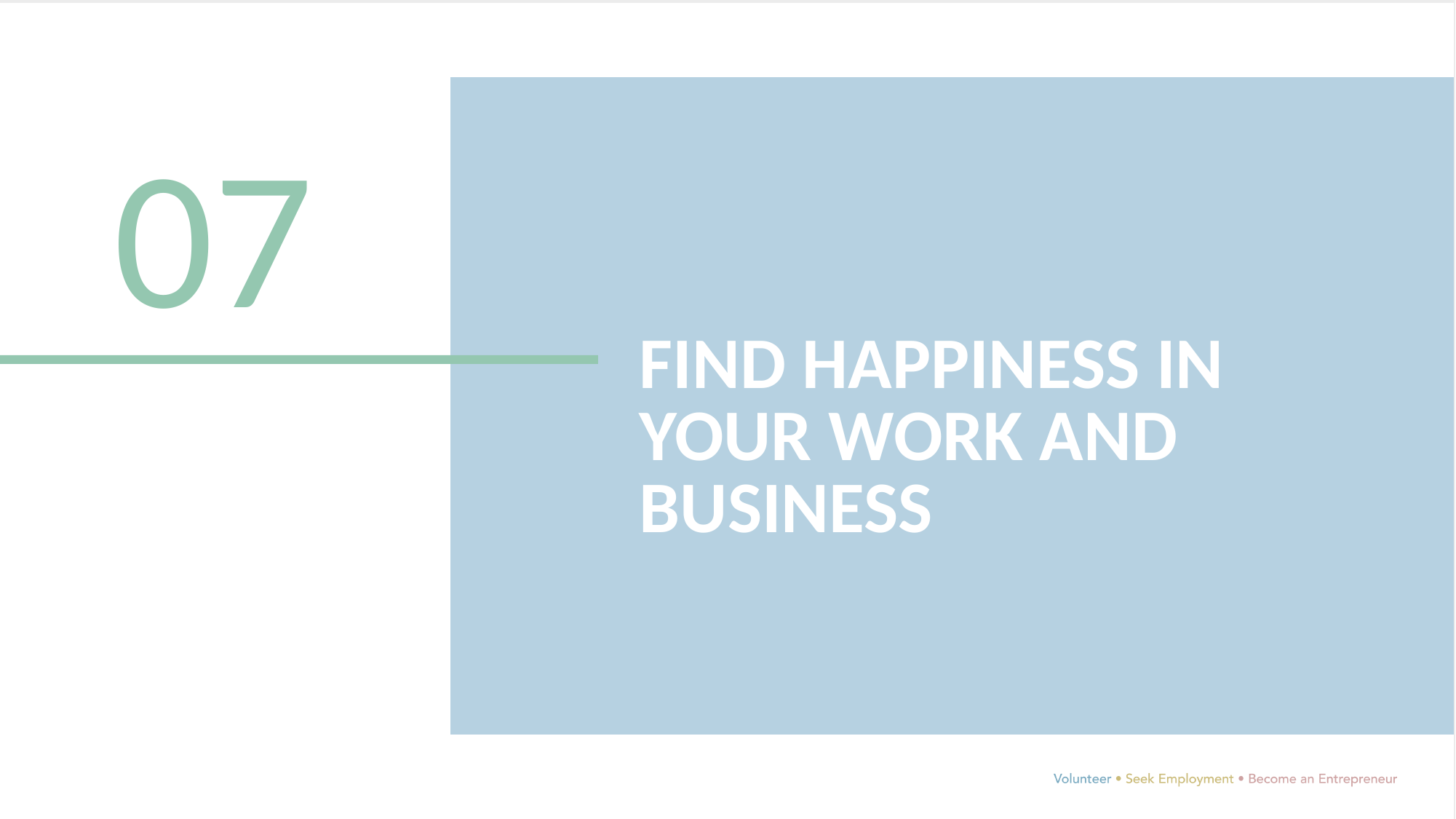

07
FIND HAPPINESS IN YOUR WORK AND BUSINESS